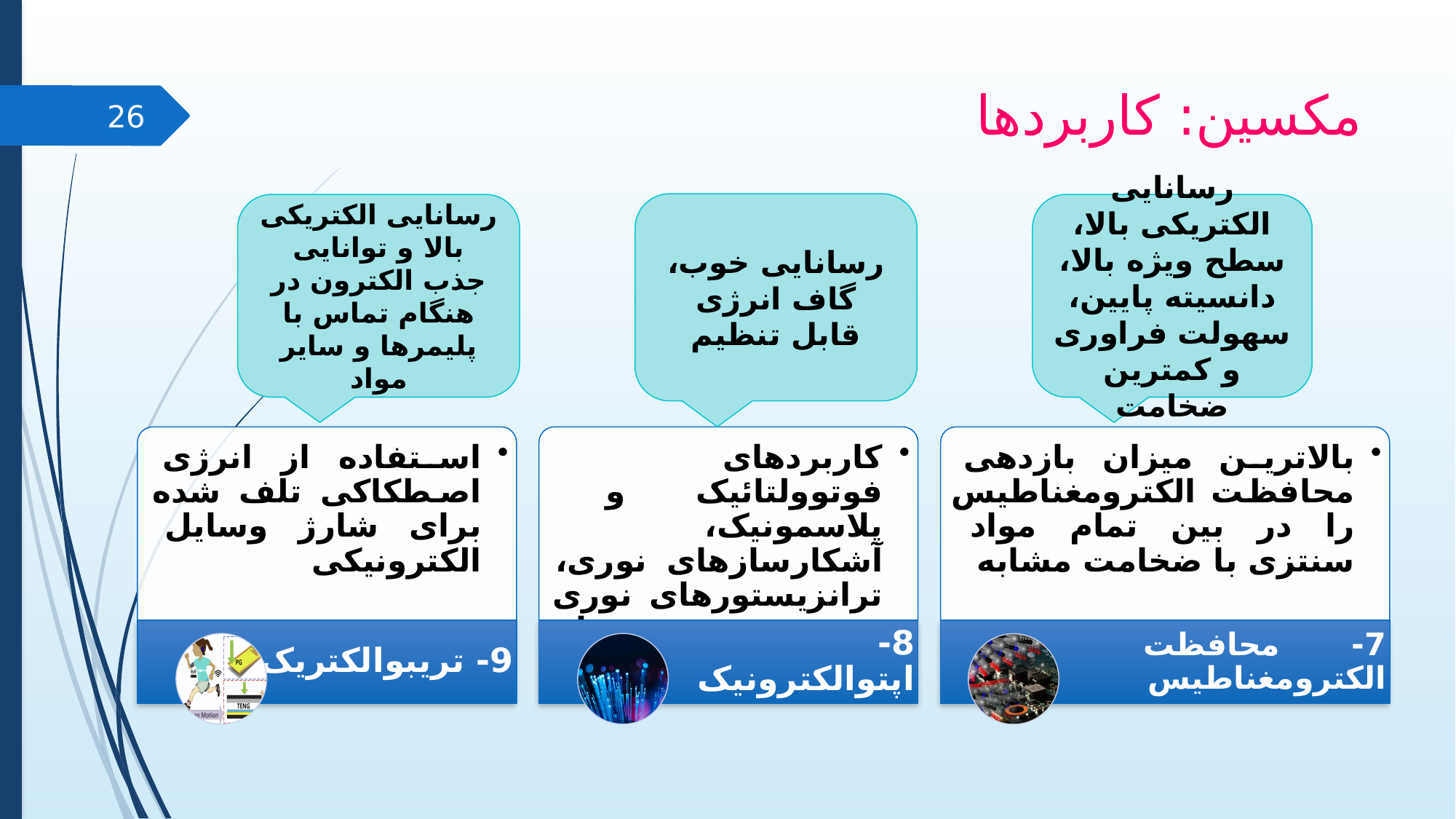

# مکسین: کاربردها
26
رسانایی خوب، گاف انرژی قابل تنظیم
رسانایی الکتریکی بالا و توانایی جذب الکترون در هنگام تماس با پلیمرها و سایر مواد
رسانایی الکتریکی بالا، سطح ویژه بالا، دانسیته پایین، سهولت فراوری و کمترین ضخامت
بالاترین میزان بازدهی محافظت الکترومغناطیس را در بین تمام مواد سنتزی با ضخامت مشابه
7- محافظت الکترومغناطیس
کاربردهای فوتوولتائیک و پلاسمونیک، آشکارسازهای نوری، ترانزیستورهای نوری و دیودهای گسیل‌کننده‌ی نور
8- اپتوالکترونیک
استفاده از انرژی اصطکاکی تلف شده برای شارژ وسایل الکترونیکی
9- تریبوالکتریک